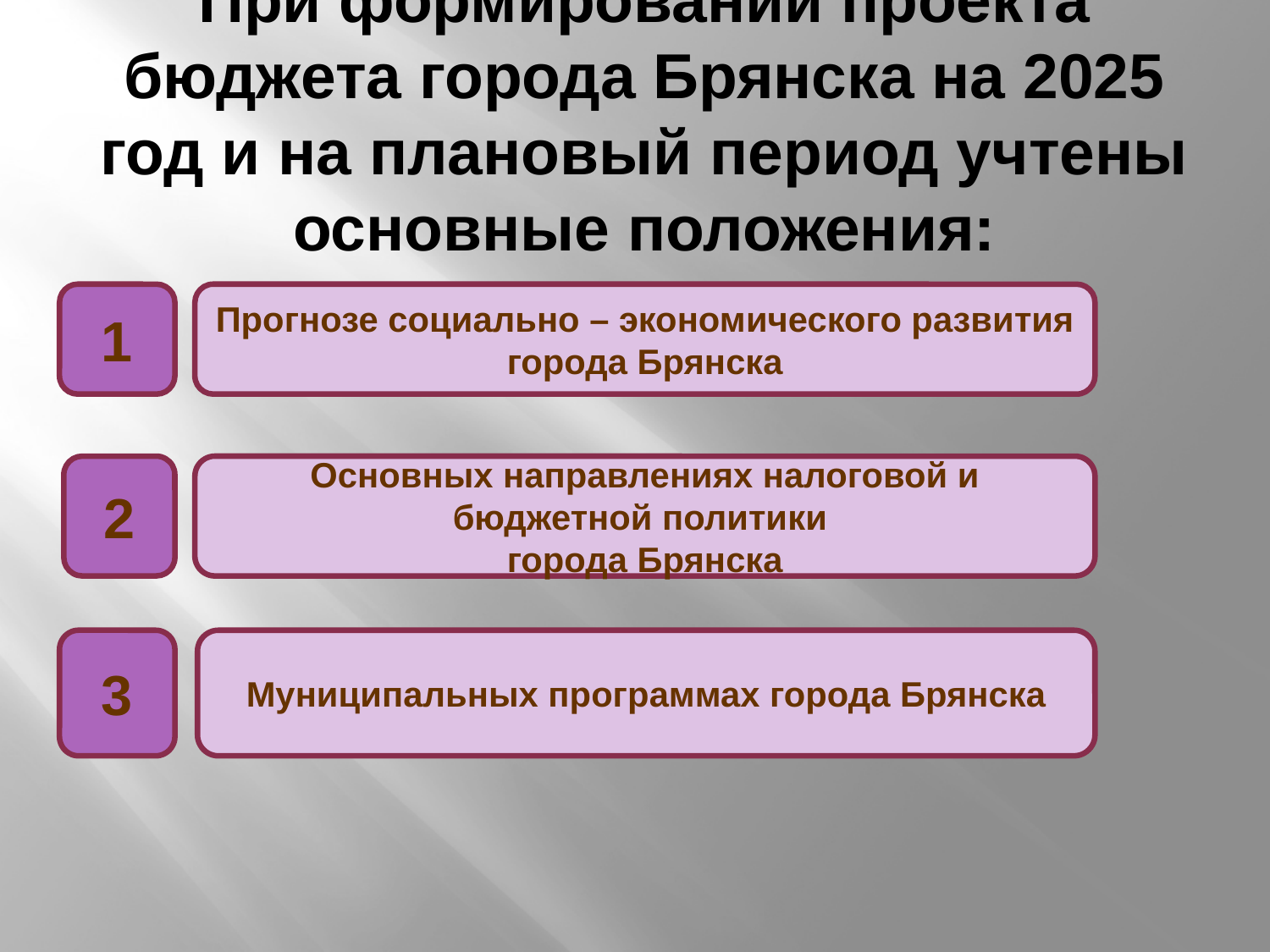

# При формировании проекта бюджета города Брянска на 2025 год и на плановый период учтены основные положения:
1
Прогнозе социально – экономического развития города Брянска
2
Основных направлениях налоговой и бюджетной политики
города Брянска
3
Муниципальных программах города Брянска